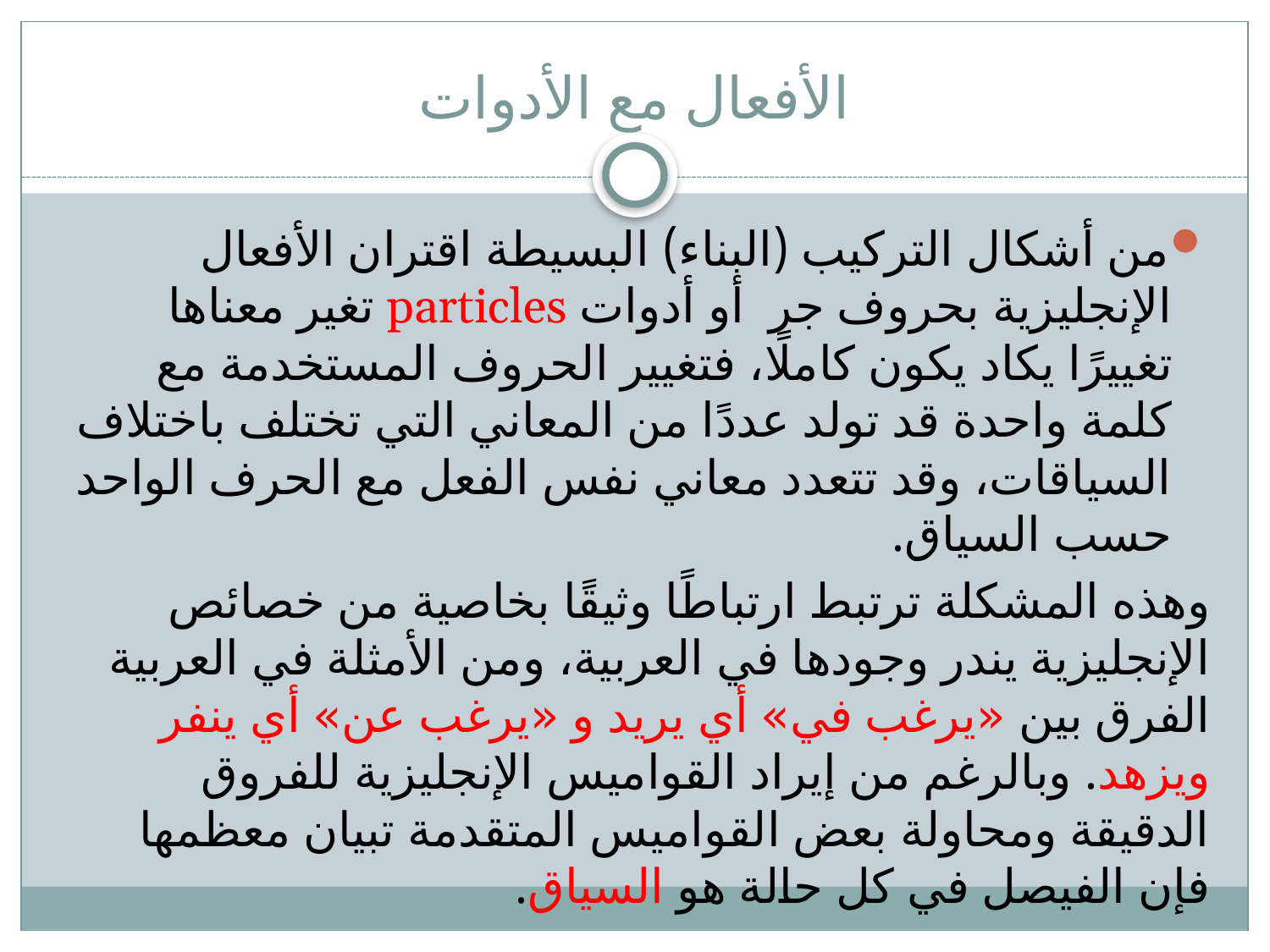

# الأفعال مع الأدوات
من أشكال التركيب (البناء) البسيطة اقتران الأفعال الإنجليزية بحروف جر  أو أدوات particles تغير معناها تغييرًا يكاد يكون كاملًا، فتغيير الحروف المستخدمة مع كلمة واحدة قد تولد عددًا من المعاني التي تختلف باختلاف السياقات، وقد تتعدد معاني نفس الفعل مع الحرف الواحد حسب السياق.
وهذه المشكلة ترتبط ارتباطًا وثيقًا بخاصية من خصائص الإنجليزية يندر وجودها في العربية، ومن الأمثلة في العربية الفرق بين «يرغب في» أي يريد و «يرغب عن» أي ينفر ويزهد. وبالرغم من إيراد القواميس الإنجليزية للفروق الدقيقة ومحاولة بعض القواميس المتقدمة تبيان معظمها فإن الفيصل في كل حالة هو السياق.